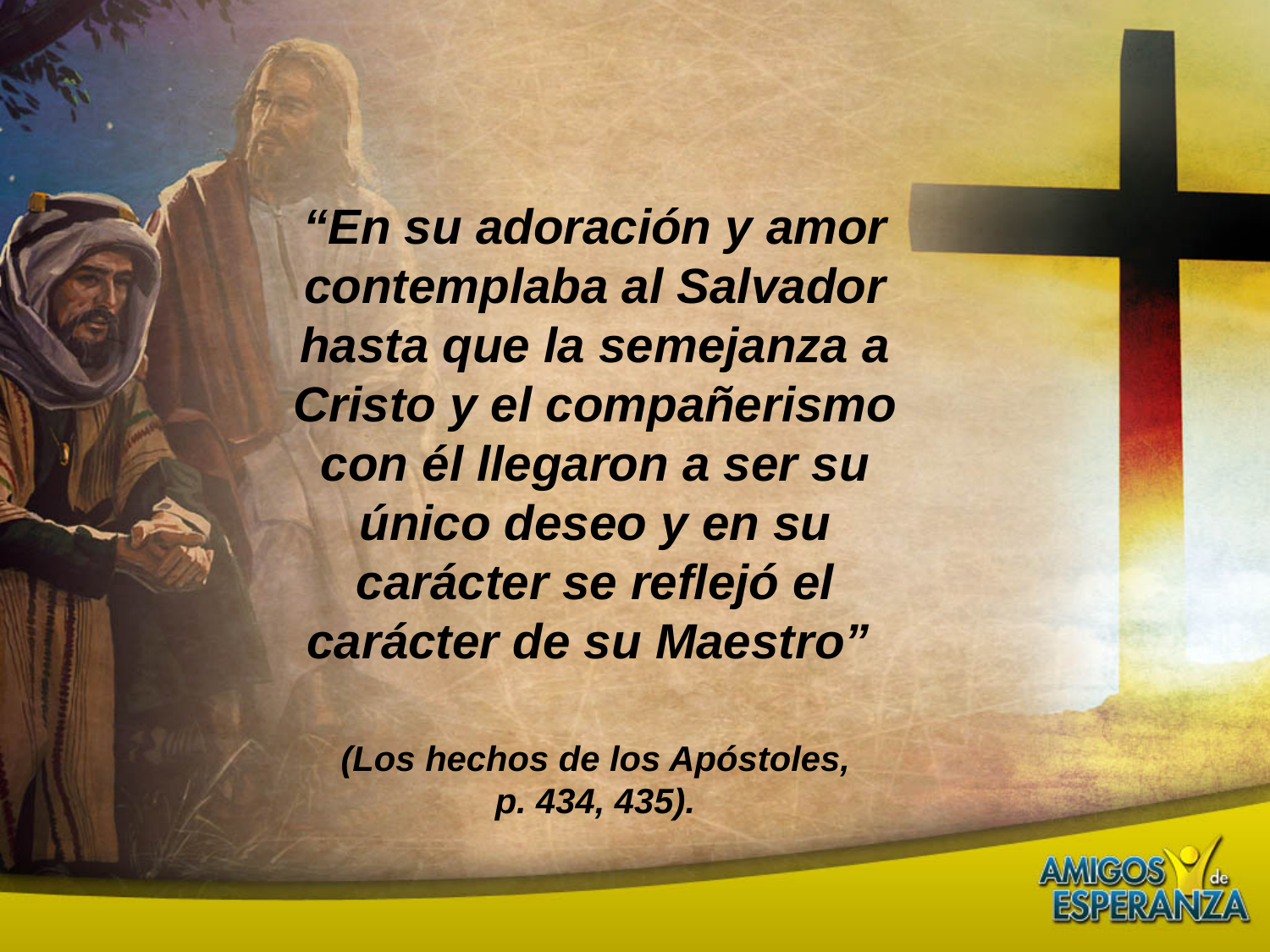

“En su adoración y amor contemplaba al Salvador hasta que la semejanza a Cristo y el compañerismo con él llegaron a ser su único deseo y en su carácter se reflejó el carácter de su Maestro”

(Los hechos de los Apóstoles,
p. 434, 435).